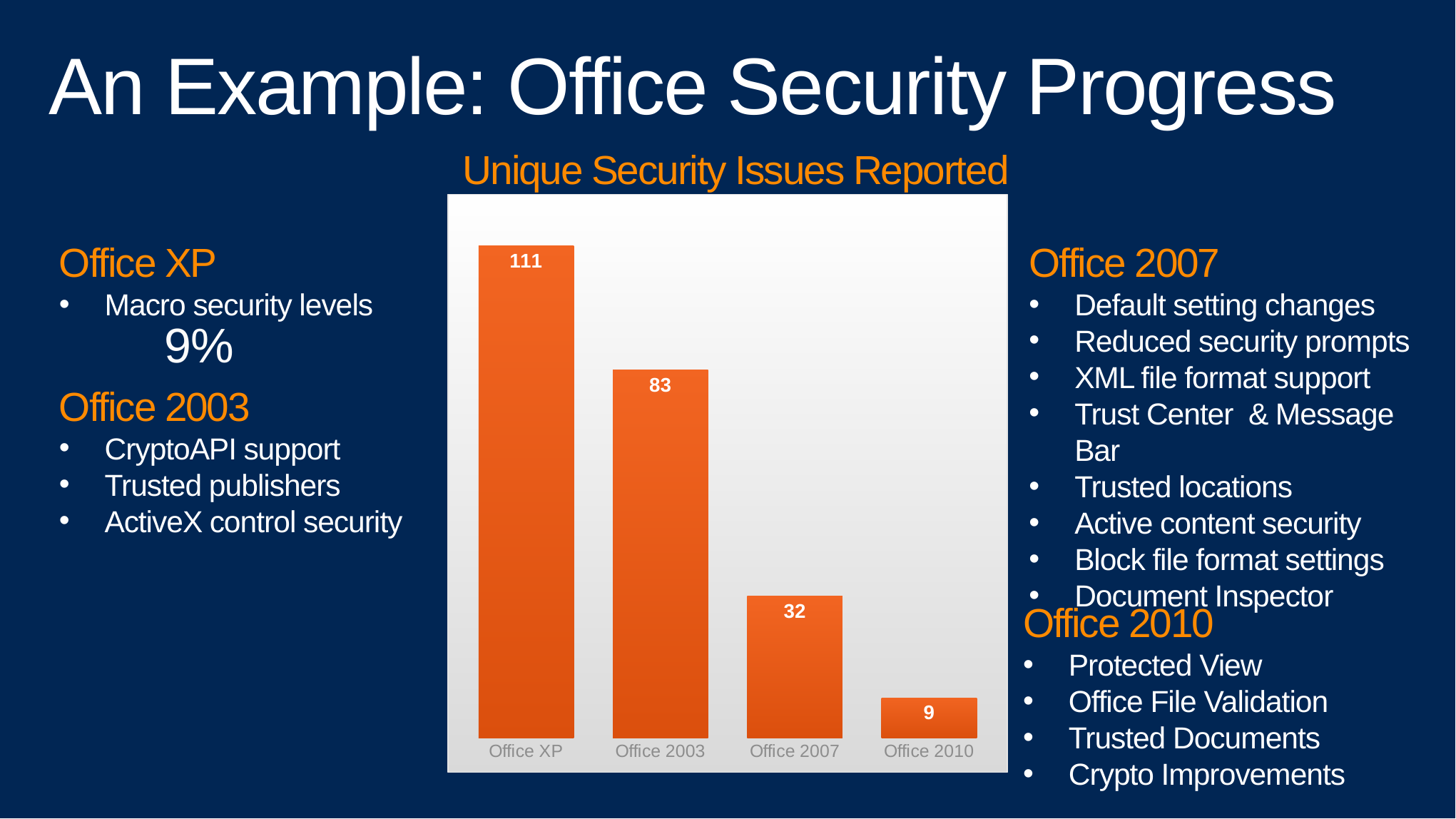

# An Example: Office Security Progress
Unique Security Issues Reported

### Chart

| Category | Total |
|---|---|
| Office XP | 111.0 |
| Office 2003 | 83.0 |
| Office 2007 | 32.0 |
| Office 2010 | 9.0 |
Office XP
Macro security levels
Office 2007
Default setting changes
Reduced security prompts
XML file format support
Trust Center  & Message Bar
Trusted locations
Active content security
Block file format settings
Document Inspector
9%
Office 2003
CryptoAPI support
Trusted publishers
ActiveX control security
Office 2010
Protected View
Office File Validation
Trusted Documents
Crypto Improvements